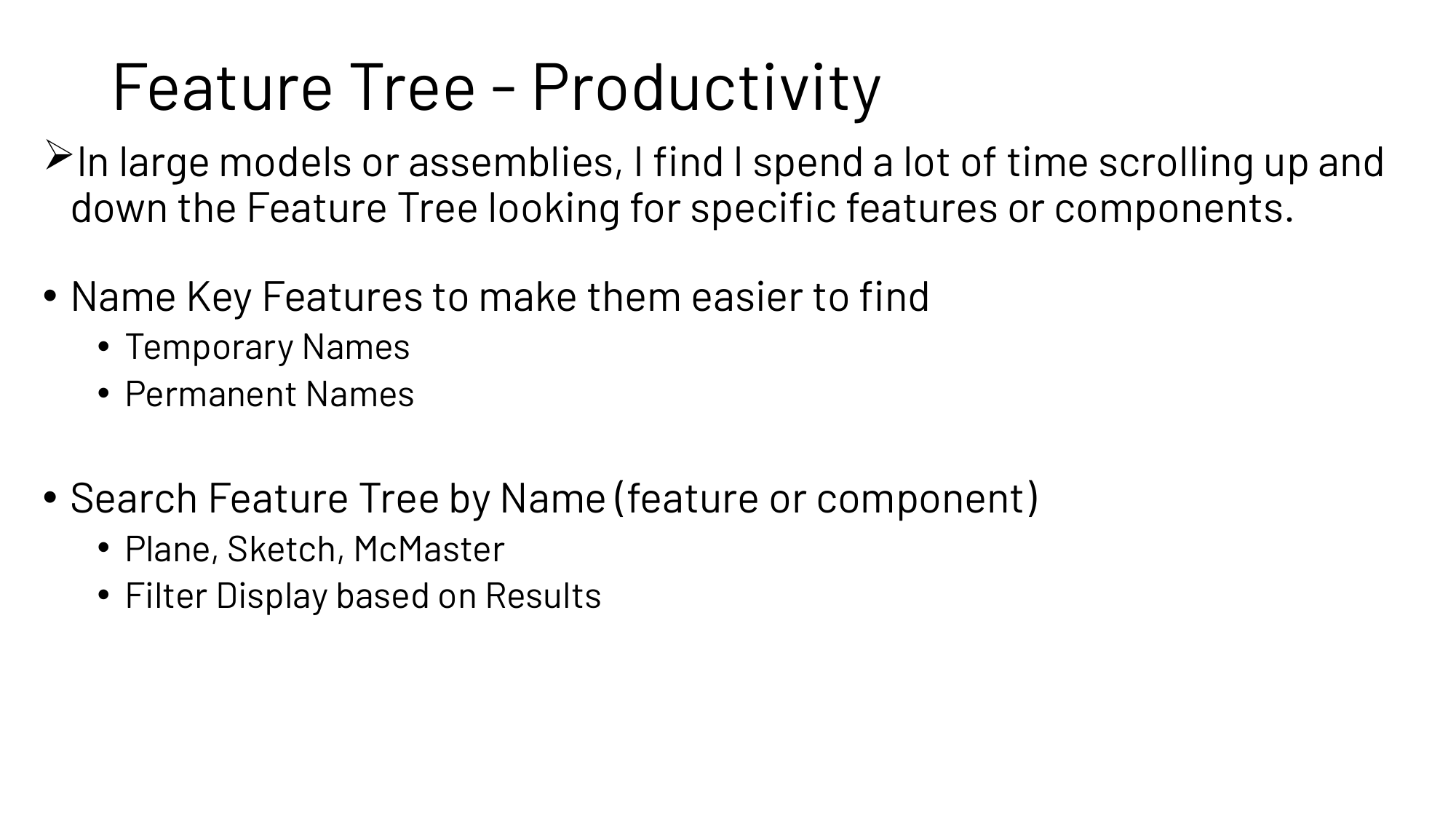

# Feature Tree - Productivity
In large models or assemblies, I find I spend a lot of time scrolling up and down the Feature Tree looking for specific features or components.

Name Key Features to make them easier to find
Temporary Names
Permanent Names

Search Feature Tree by Name (feature or component)
Plane, Sketch, McMaster
Filter Display based on Results